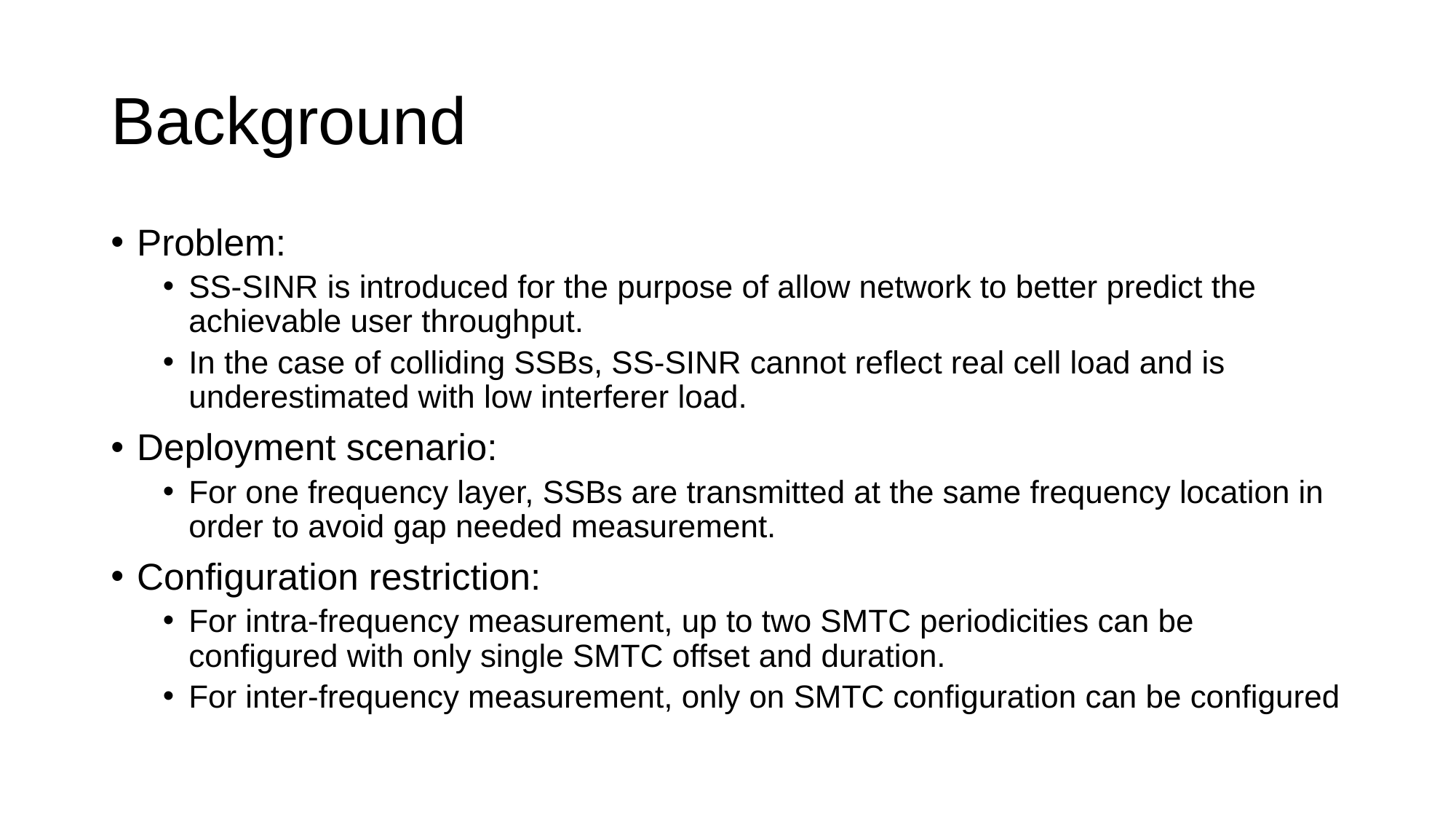

# Background
Problem:
SS-SINR is introduced for the purpose of allow network to better predict the achievable user throughput.
In the case of colliding SSBs, SS-SINR cannot reflect real cell load and is underestimated with low interferer load.
Deployment scenario:
For one frequency layer, SSBs are transmitted at the same frequency location in order to avoid gap needed measurement.
Configuration restriction:
For intra-frequency measurement, up to two SMTC periodicities can be configured with only single SMTC offset and duration.
For inter-frequency measurement, only on SMTC configuration can be configured